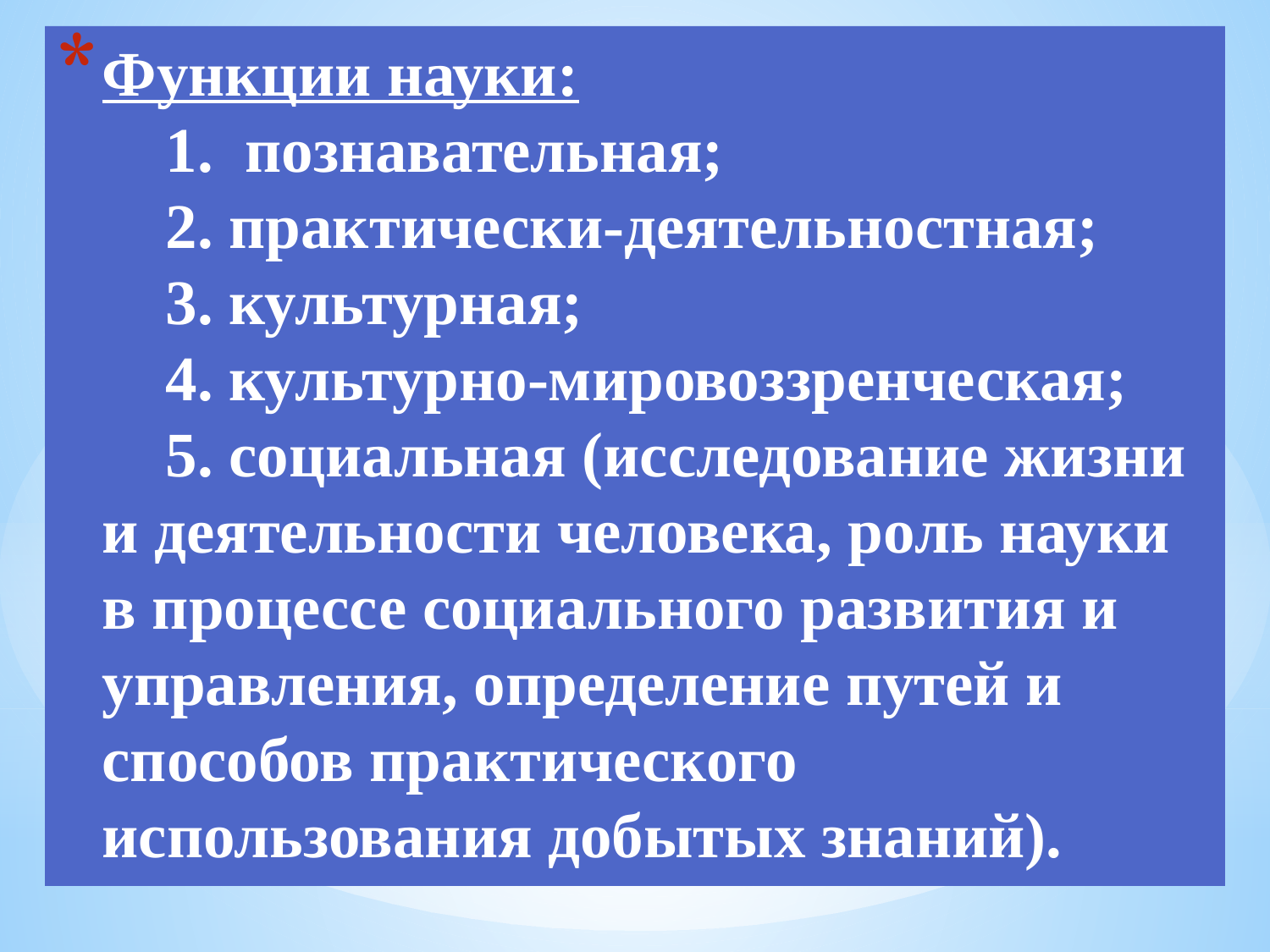

# Функции науки: 1.  познавательная; 2. практически-деятельностная; 3. культурная; 4. культурно-мировоззренческая; 5. социальная (исследование жизни и деятельности человека, роль науки в процессе социального развития и управления, определение путей и способов практического использования добытых знаний).